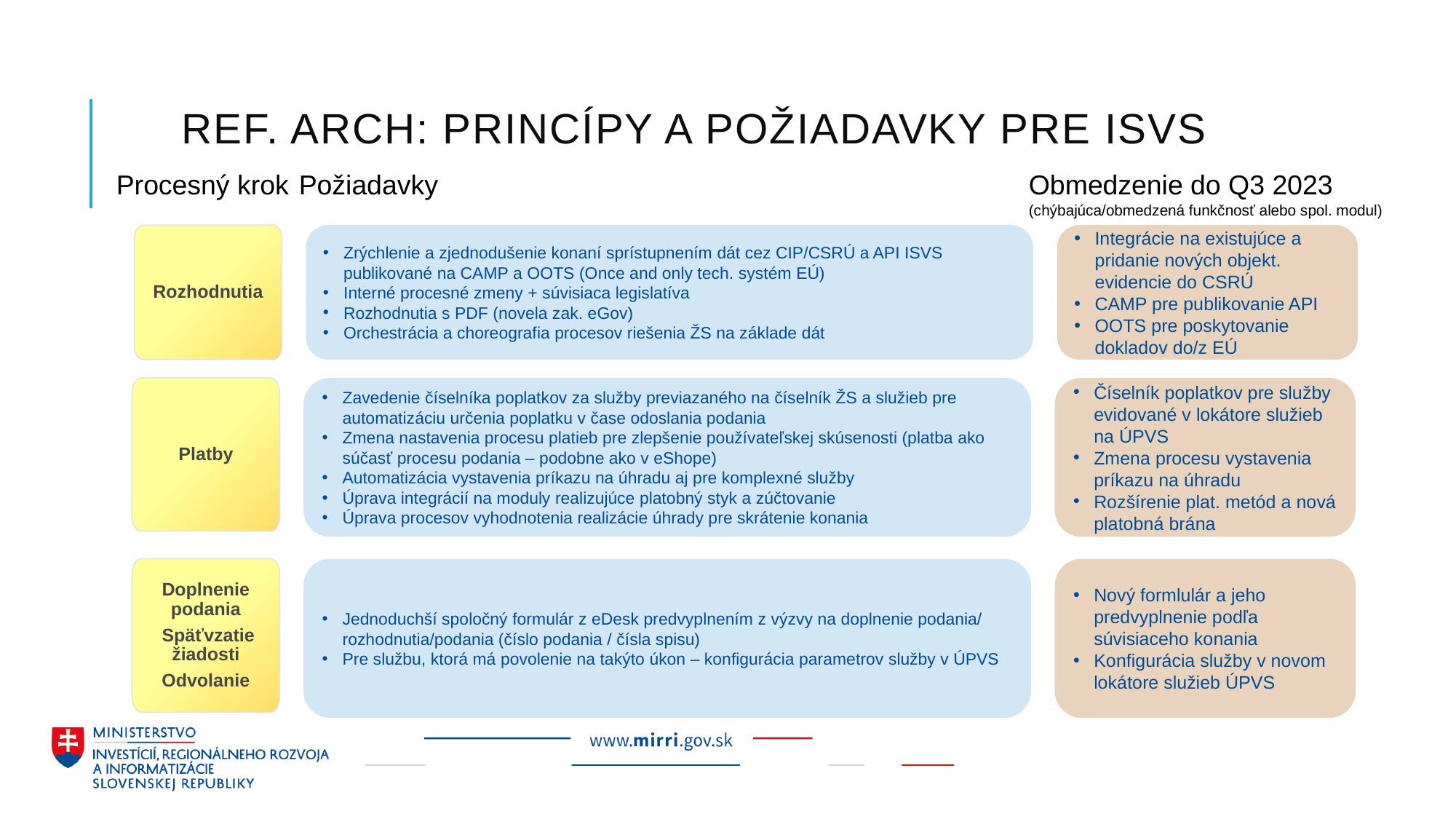

# Ref. Arch: PrincÍpy a POŽIADAVKY pre ISVS
Procesný krok
Požiadavky
Obmedzenie do Q3 2023
(chýbajúca/obmedzená funkčnosť alebo spol. modul)

Zrýchlenie a zjednodušenie konaní sprístupnením dát cez CIP/CSRÚ a API ISVS publikované na CAMP a OOTS (Once and only tech. systém EÚ)
Interné procesné zmeny + súvisiaca legislatíva
Rozhodnutia s PDF (novela zak. eGov)
Orchestrácia a choreografia procesov riešenia ŽS na základe dát
Integrácie na existujúce a pridanie nových objekt. evidencie do CSRÚ
CAMP pre publikovanie API
OOTS pre poskytovanie dokladov do/z EÚ
Rozhodnutia
Platby
Zavedenie číselníka poplatkov za služby previazaného na číselník ŽS a služieb pre automatizáciu určenia poplatku v čase odoslania podania
Zmena nastavenia procesu platieb pre zlepšenie používateľskej skúsenosti (platba ako súčasť procesu podania – podobne ako v eShope)
Automatizácia vystavenia príkazu na úhradu aj pre komplexné služby
Úprava integrácií na moduly realizujúce platobný styk a zúčtovanie
Úprava procesov vyhodnotenia realizácie úhrady pre skrátenie konania
Číselník poplatkov pre služby evidované v lokátore služieb na ÚPVS
Zmena procesu vystavenia príkazu na úhradu
Rozšírenie plat. metód a nová platobná brána
Doplnenie podania
 Späťvzatie žiadosti
Odvolanie
Jednoduchší spoločný formulár z eDesk predvyplnením z výzvy na doplnenie podania/ rozhodnutia/podania (číslo podania / čísla spisu)
Pre službu, ktorá má povolenie na takýto úkon – konfigurácia parametrov služby v ÚPVS
Nový formlulár a jeho predvyplnenie podľa súvisiaceho konania
Konfigurácia služby v novom lokátore služieb ÚPVS